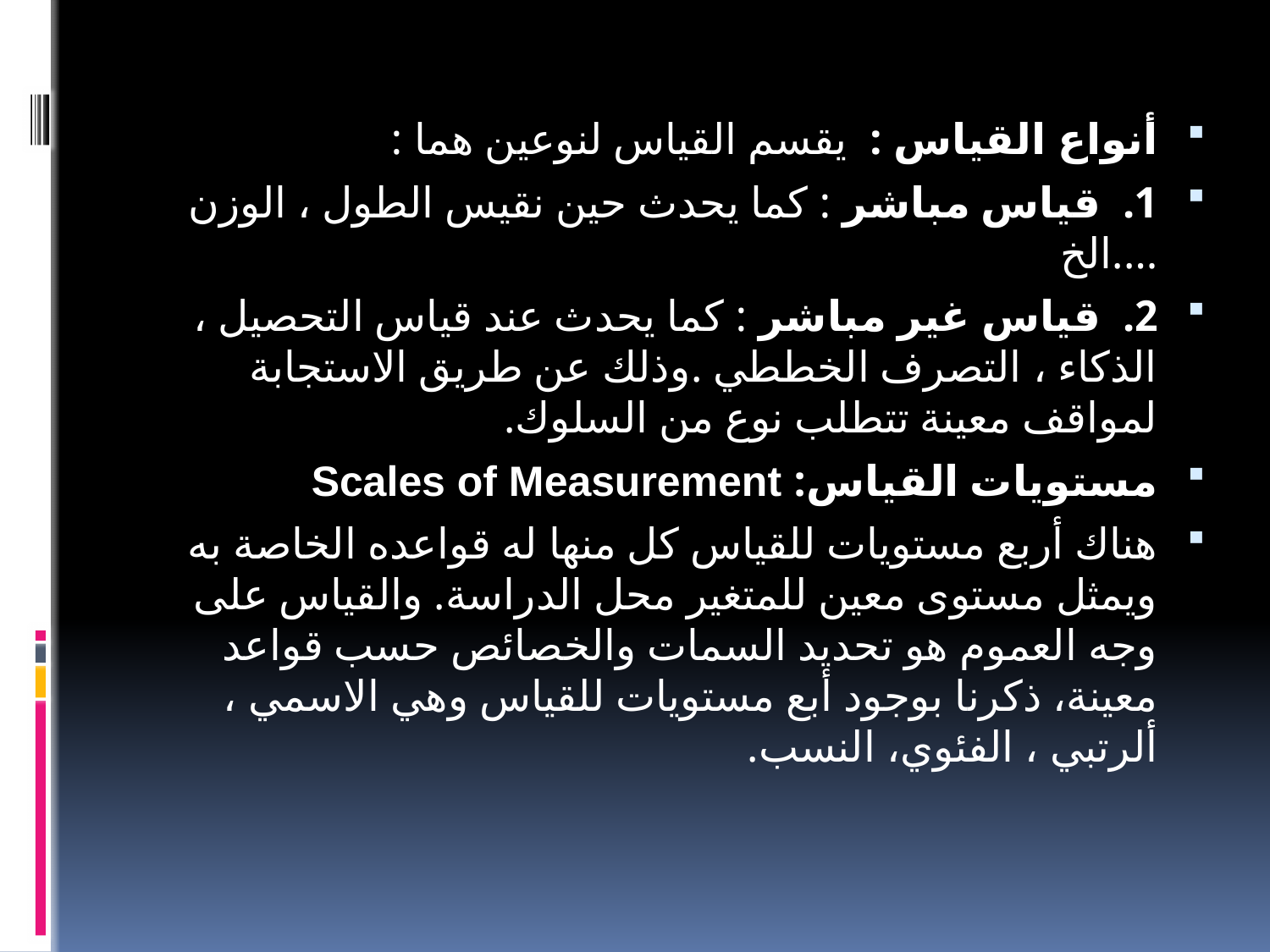

أنواع القياس :  يقسم القياس لنوعين هما :
1.  قياس مباشر : كما يحدث حين نقيس الطول ، الوزن ….الخ
2.  قياس غير مباشر : كما يحدث عند قياس التحصيل ، الذكاء ، التصرف الخططي .وذلك عن طريق الاستجابة لمواقف معينة تتطلب نوع من السلوك.
مستويات القياس: Scales of Measurement
هناك أربع مستويات للقياس كل منها له قواعده الخاصة به ويمثل مستوى معين للمتغير محل الدراسة. والقياس على وجه العموم هو تحديد السمات والخصائص حسب قواعد معينة، ذكرنا بوجود أبع مستويات للقياس وهي الاسمي ، ألرتبي ، الفئوي، النسب.